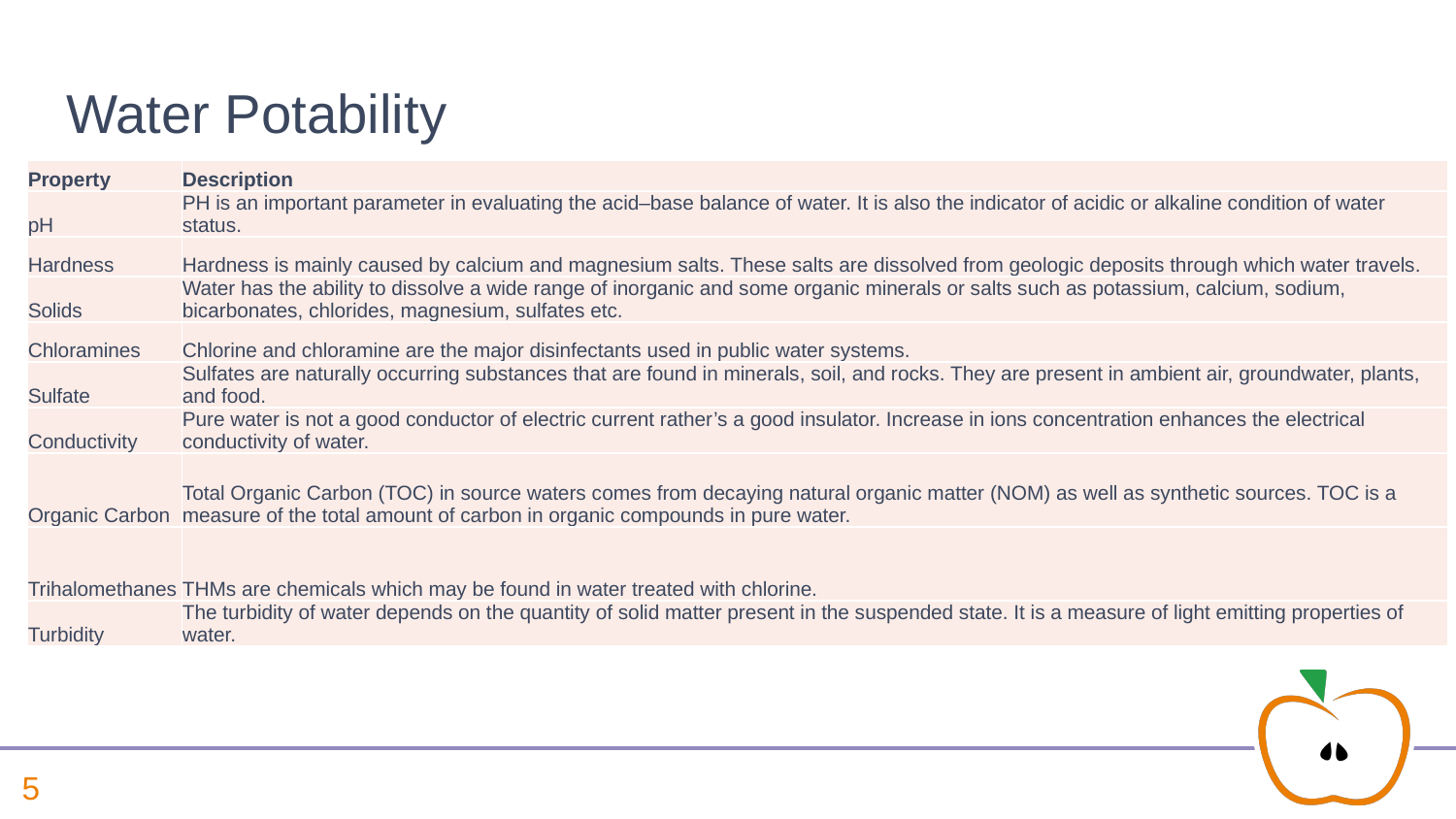

# Water Potability
| Property | Description |
| --- | --- |
| pH | PH is an important parameter in evaluating the acid–base balance of water. It is also the indicator of acidic or alkaline condition of water status. |
| Hardness | Hardness is mainly caused by calcium and magnesium salts. These salts are dissolved from geologic deposits through which water travels. |
| Solids | Water has the ability to dissolve a wide range of inorganic and some organic minerals or salts such as potassium, calcium, sodium, bicarbonates, chlorides, magnesium, sulfates etc. |
| Chloramines | Chlorine and chloramine are the major disinfectants used in public water systems. |
| Sulfate | Sulfates are naturally occurring substances that are found in minerals, soil, and rocks. They are present in ambient air, groundwater, plants, and food. |
| Conductivity | Pure water is not a good conductor of electric current rather’s a good insulator. Increase in ions concentration enhances the electrical conductivity of water. |
| Organic Carbon | Total Organic Carbon (TOC) in source waters comes from decaying natural organic matter (NOM) as well as synthetic sources. TOC is a measure of the total amount of carbon in organic compounds in pure water. |
| Trihalomethanes | THMs are chemicals which may be found in water treated with chlorine. |
| Turbidity | The turbidity of water depends on the quantity of solid matter present in the suspended state. It is a measure of light emitting properties of water. |